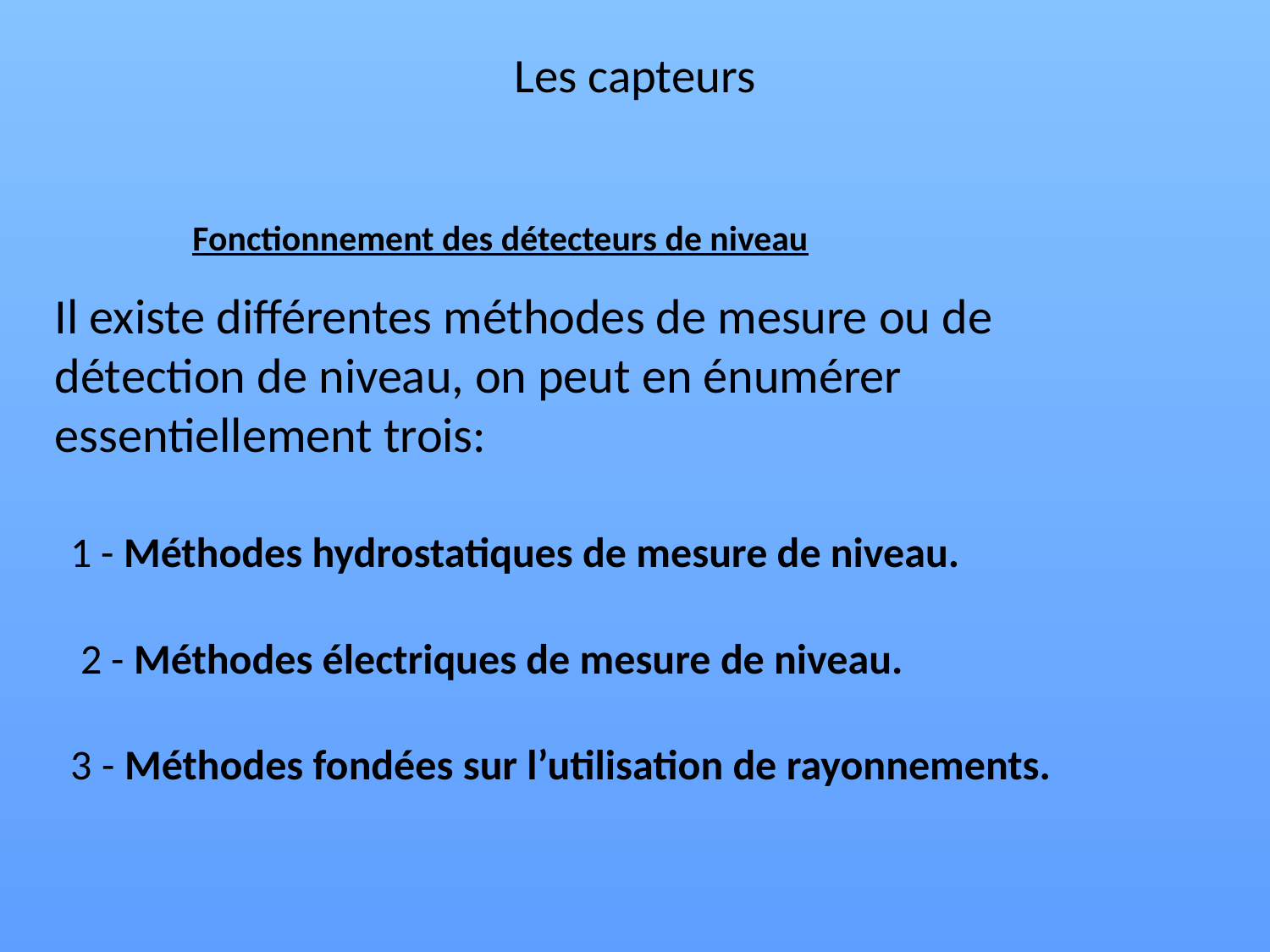

# Les capteurs
Fonctionnement des détecteurs de niveau
Il existe différentes méthodes de mesure ou de détection de niveau, on peut en énumérer essentiellement trois:
1 - Méthodes hydrostatiques de mesure de niveau.
2 - Méthodes électriques de mesure de niveau.
3 - Méthodes fondées sur l’utilisation de rayonnements.